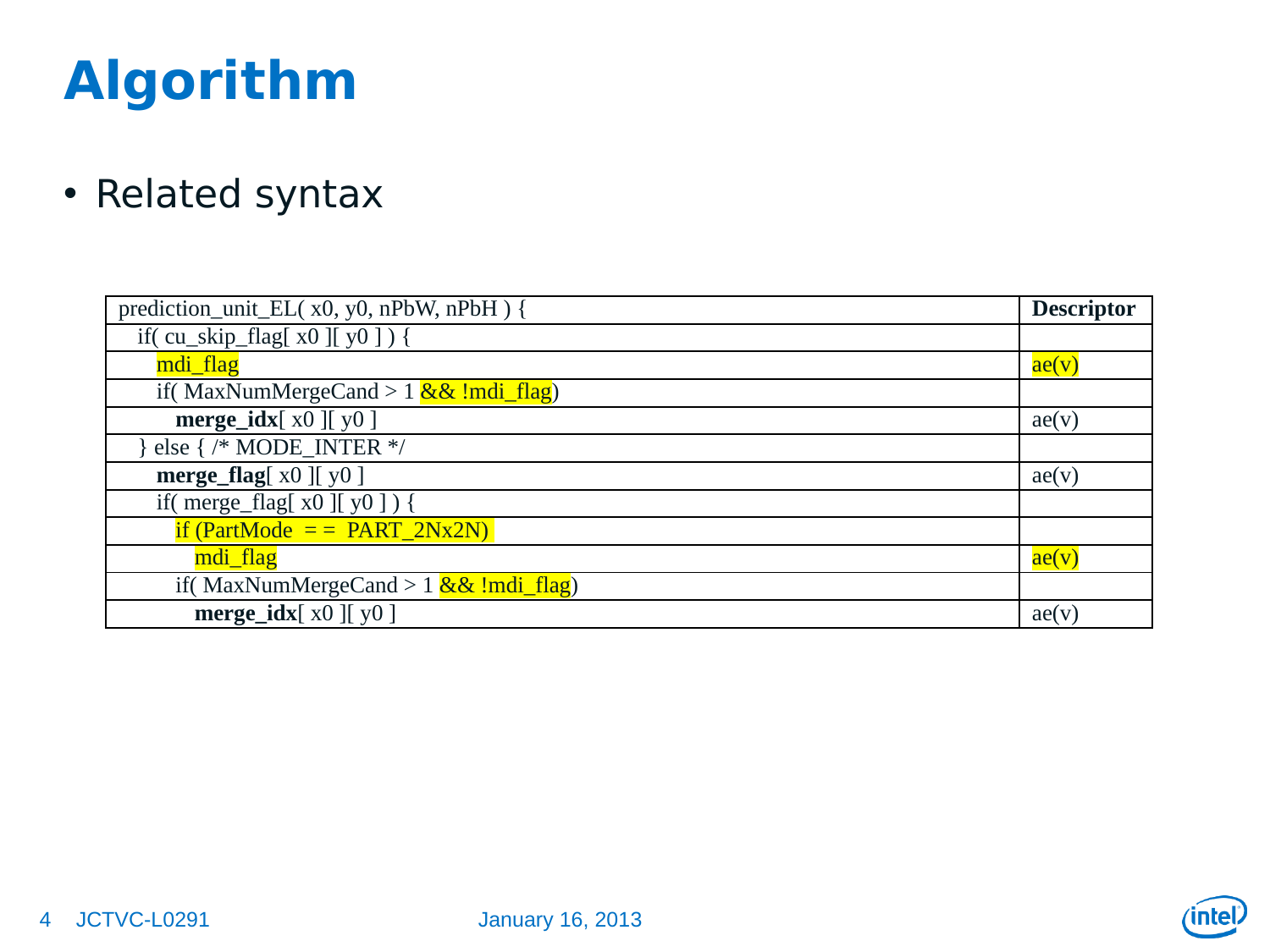

# Algorithm
Related syntax
| prediction\_unit\_EL( x0, y0, nPbW, nPbH ) { | Descriptor |
| --- | --- |
| if( cu\_skip\_flag[ x0 ][ y0 ] ) { |  |
| mdi\_flag | ae(v) |
| if( MaxNumMergeCand > 1 && !mdi\_flag) |  |
| merge\_idx[ x0 ][ y0 ] | ae(v) |
| } else { /\* MODE\_INTER \*/ |  |
| merge\_flag[ x0 ][ y0 ] | ae(v) |
| if( merge\_flag[ x0 ][ y0 ] ) { |  |
| if (PartMode = = PART\_2Nx2N) |  |
| mdi\_flag | ae(v) |
| if( MaxNumMergeCand > 1 && !mdi\_flag) |  |
| merge\_idx[ x0 ][ y0 ] | ae(v) |
4
JCTVC-L0291
January 16, 2013